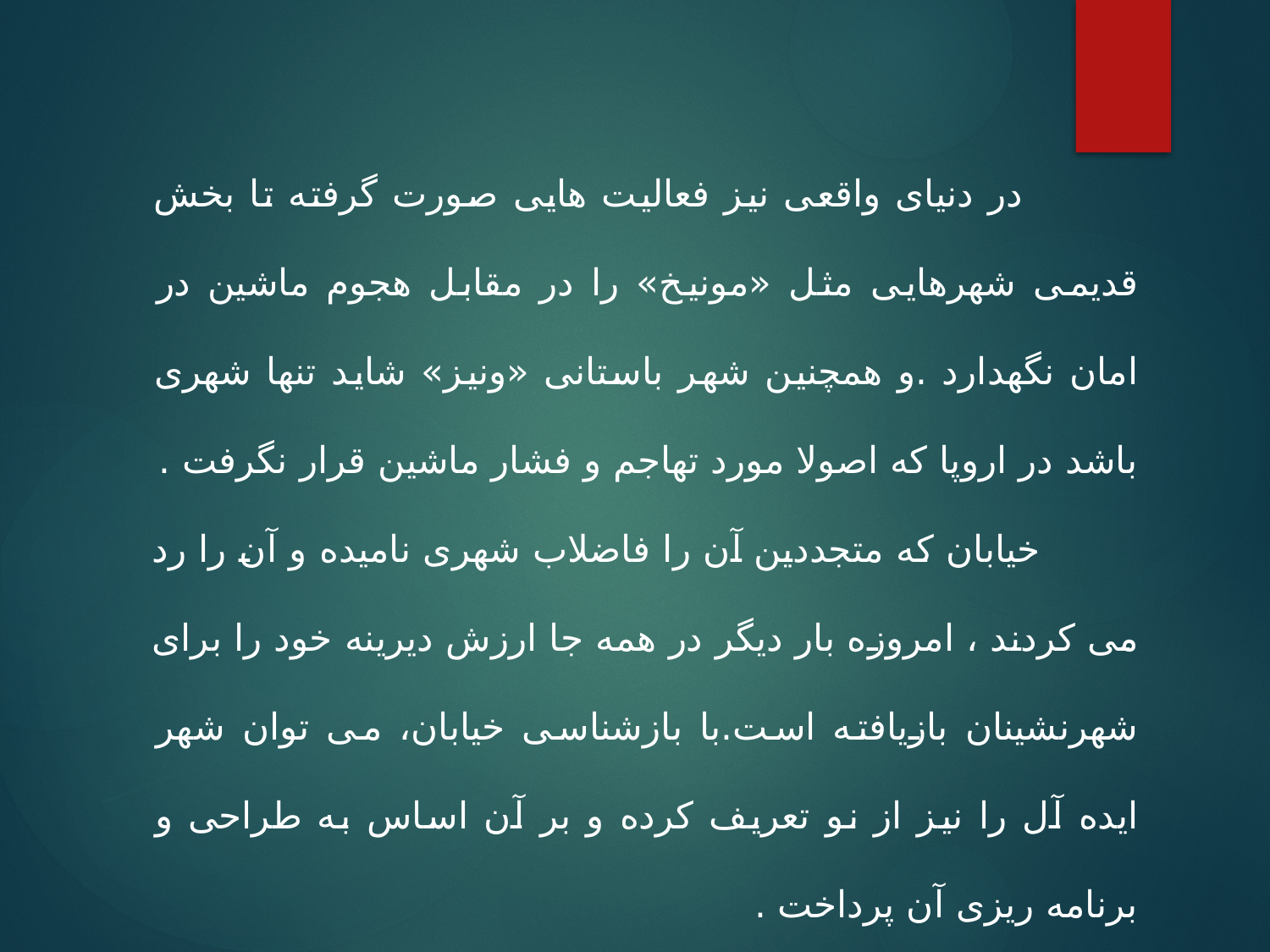

در دنیای واقعی نیز فعالیت هایی صورت گرفته تا بخش قدیمی شهرهایی مثل «مونیخ» را در مقابل هجوم ماشین در امان نگهدارد .و همچنین شهر باستانی «ونیز» شاید تنها شهری باشد در اروپا که اصولا مورد تهاجم و فشار ماشین قرار نگرفت .
        خیابان که متجددین آن را فاضلاب شهری نامیده و آن را رد می کردند ، امروزه بار دیگر در همه جا ارزش دیرینه خود را برای شهرنشینان بازیافته است.با بازشناسی خیابان، می توان شهر ایده آل را نیز از نو تعریف کرده و بر آن اساس به طراحی و برنامه ریزی آن پرداخت .